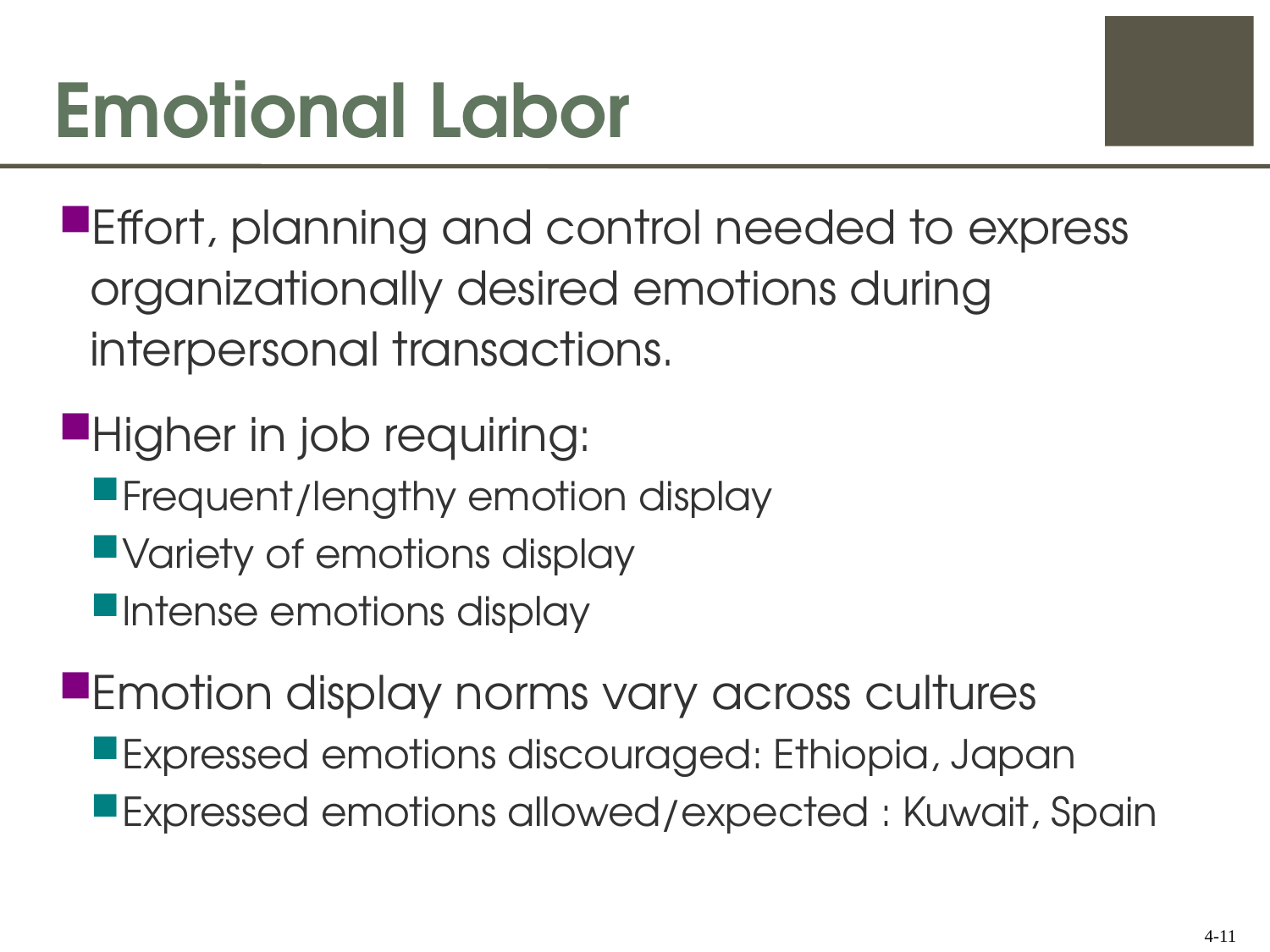

# Emotional Labor
Effort, planning and control needed to express organizationally desired emotions during interpersonal transactions.
Higher in job requiring:
Frequent/lengthy emotion display
Variety of emotions display
Intense emotions display
Emotion display norms vary across cultures
Expressed emotions discouraged: Ethiopia, Japan
Expressed emotions allowed/expected : Kuwait, Spain